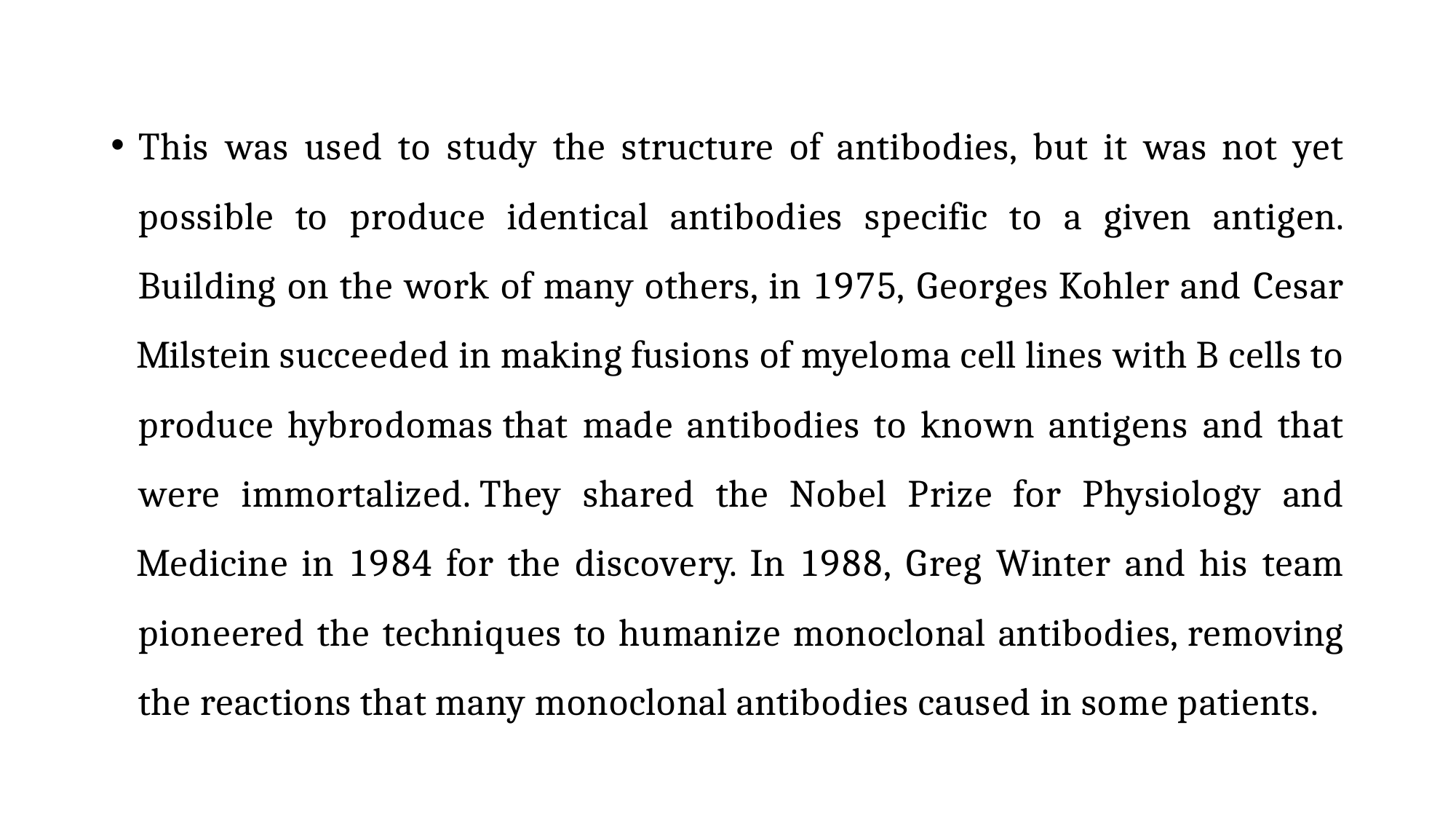

This was used to study the structure of antibodies, but it was not yet possible to produce identical antibodies specific to a given antigen. Building on the work of many others, in 1975, Georges Kohler and Cesar Milstein succeeded in making fusions of myeloma cell lines with B cells to produce hybrodomas that made antibodies to known antigens and that were immortalized. They shared the Nobel Prize for Physiology and Medicine in 1984 for the discovery. In 1988, Greg Winter and his team pioneered the techniques to humanize monoclonal antibodies, removing the reactions that many monoclonal antibodies caused in some patients.